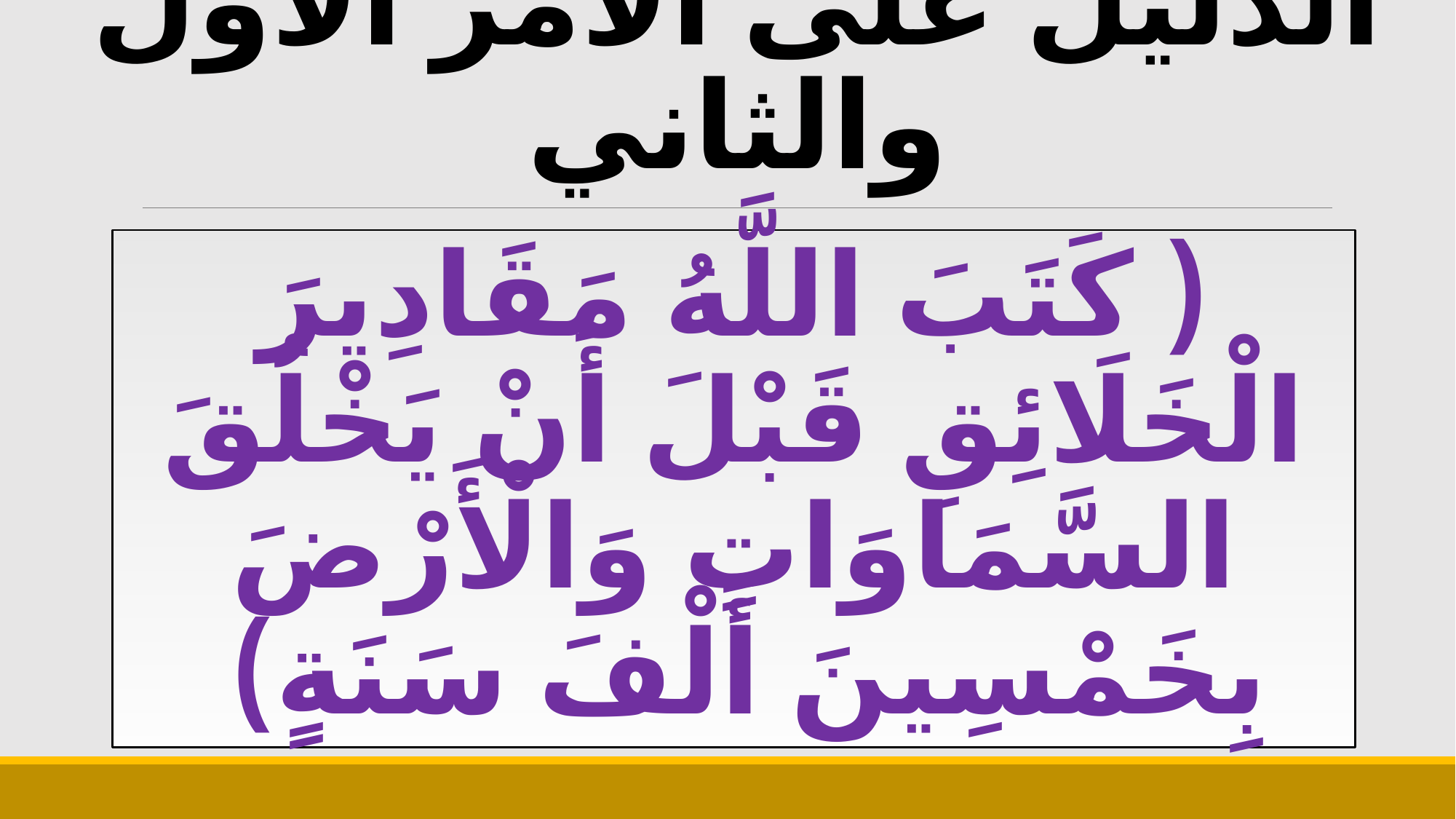

# الدليل على الأمر الأول والثاني
( كَتَبَ اللَّهُ مَقَادِيرَ الْخَلَائِقِ قَبْلَ أَنْ يَخْلُقَ السَّمَاوَاتِ وَالْأَرْضَ بِخَمْسِينَ أَلْفَ سَنَةٍ)